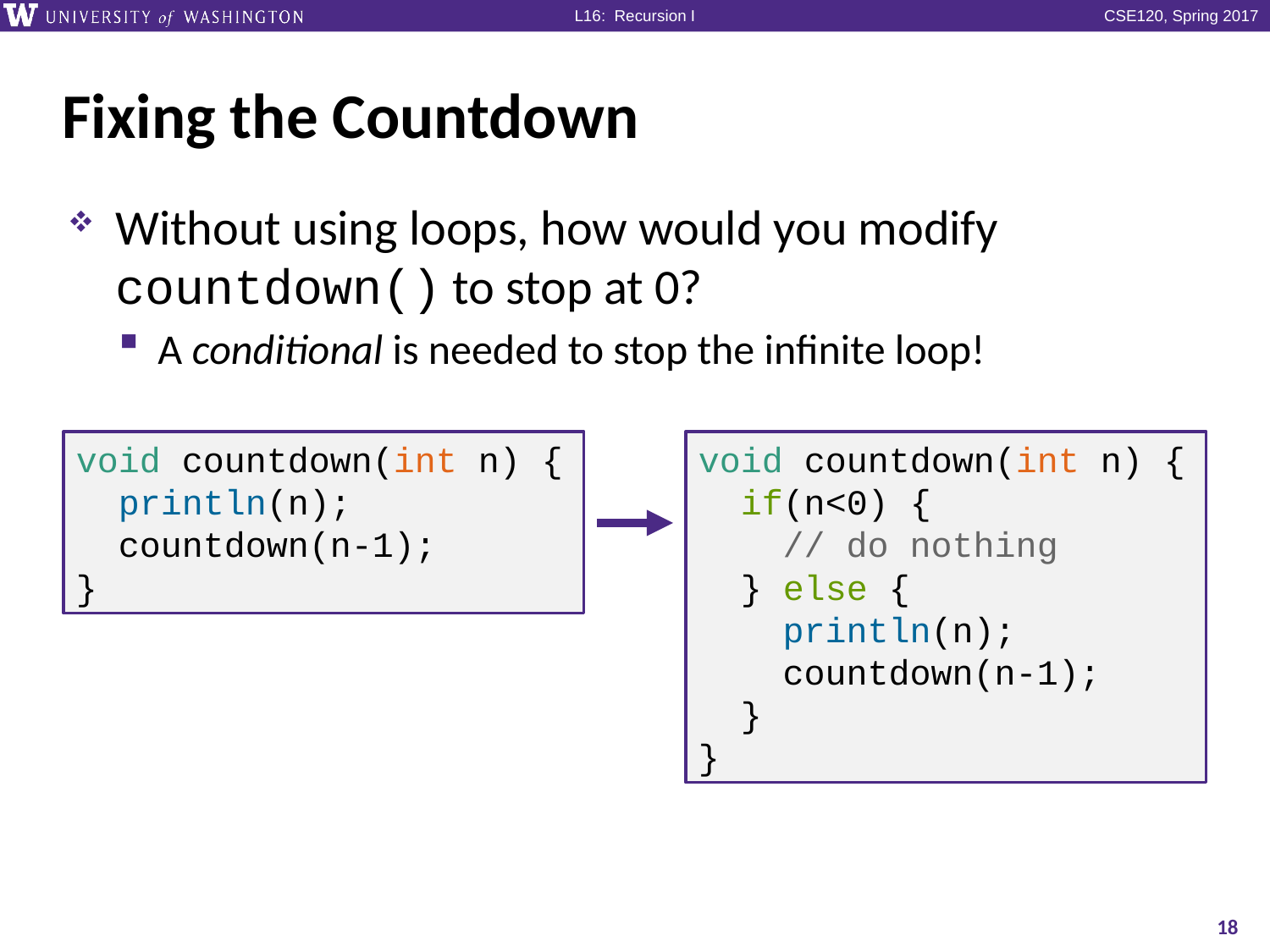

# Fixing the Countdown
Without using loops, how would you modify countdown() to stop at 0?
A conditional is needed to stop the infinite loop!
void countdown(int n) {
  println(n);
  countdown(n-1);
}
void countdown(int n) {
  if(n<0) {
    // do nothing
  } else {
    println(n);
    countdown(n-1);
  }
}
18